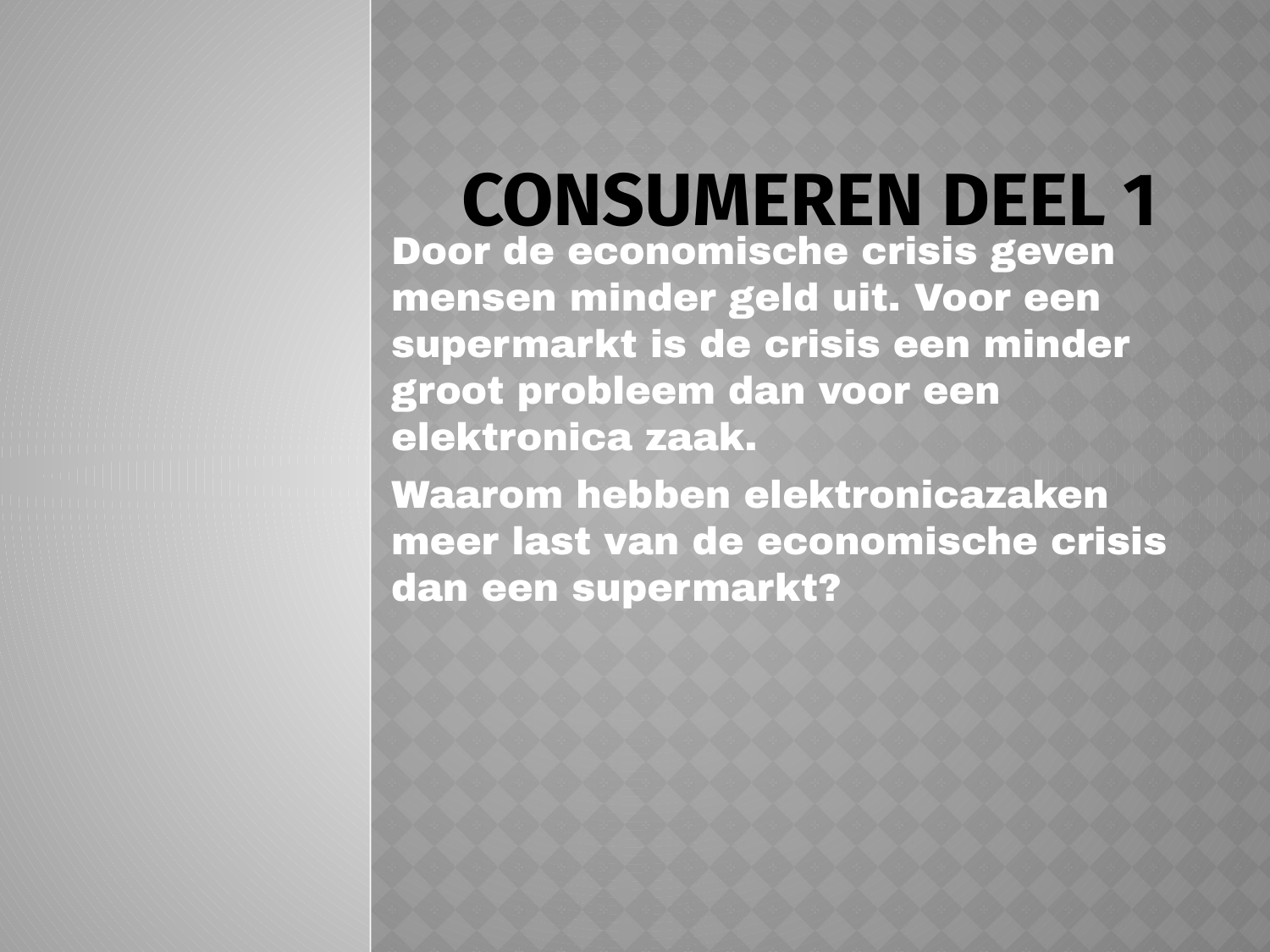

# Consumeren deel 1
Door de economische crisis geven mensen minder geld uit. Voor een supermarkt is de crisis een minder groot probleem dan voor een elektronica zaak.
Waarom hebben elektronicazaken meer last van de economische crisis dan een supermarkt?